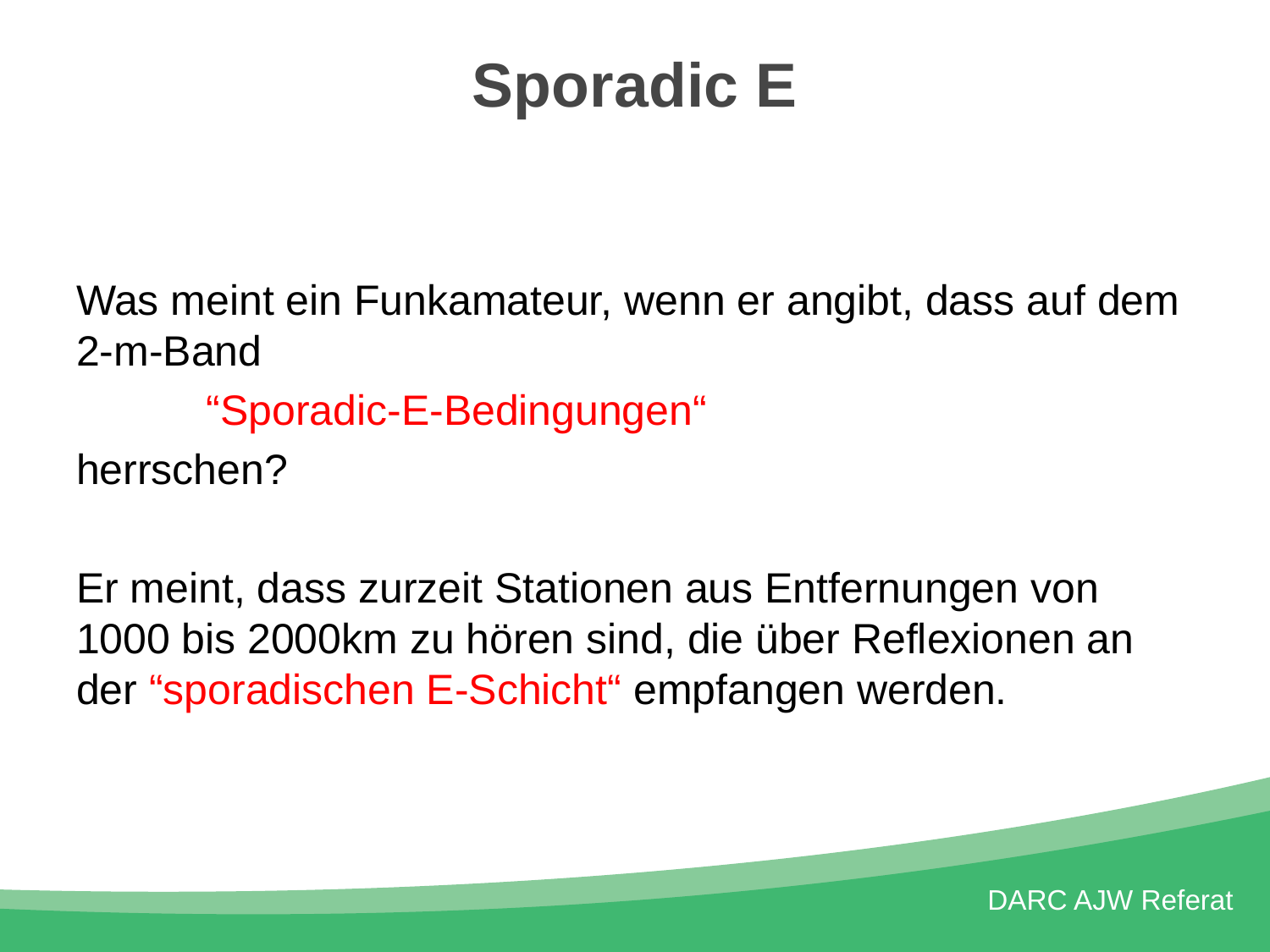

# Sporadic E
Was meint ein Funkamateur, wenn er angibt, dass auf dem 2-m-Band
           “Sporadic-E-Bedingungen“
herrschen?

Er meint, dass zurzeit Stationen aus Entfernungen von 1000 bis 2000km zu hören sind, die über Reflexionen an der “sporadischen E-Schicht“ empfangen werden.